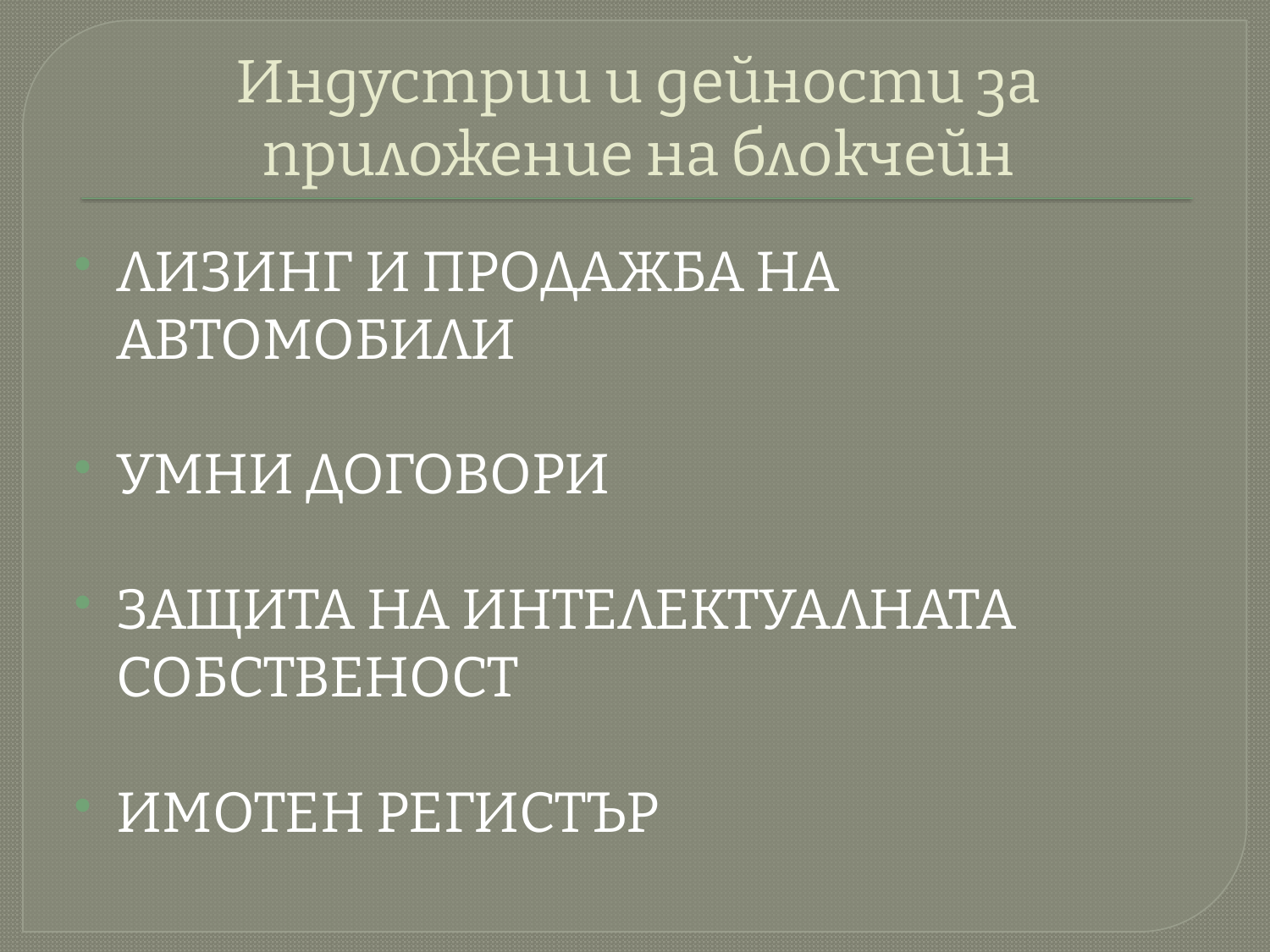

# Индустрии и дейности за приложение на блокчейн
ЛИЗИНГ И ПРОДАЖБА НА АВТОМОБИЛИ

УМНИ ДОГОВОРИ

ЗАЩИТА НА ИНТЕЛЕКТУАЛНАТА СОБСТВЕНОСТ

ИМОТЕН РЕГИСТЪР